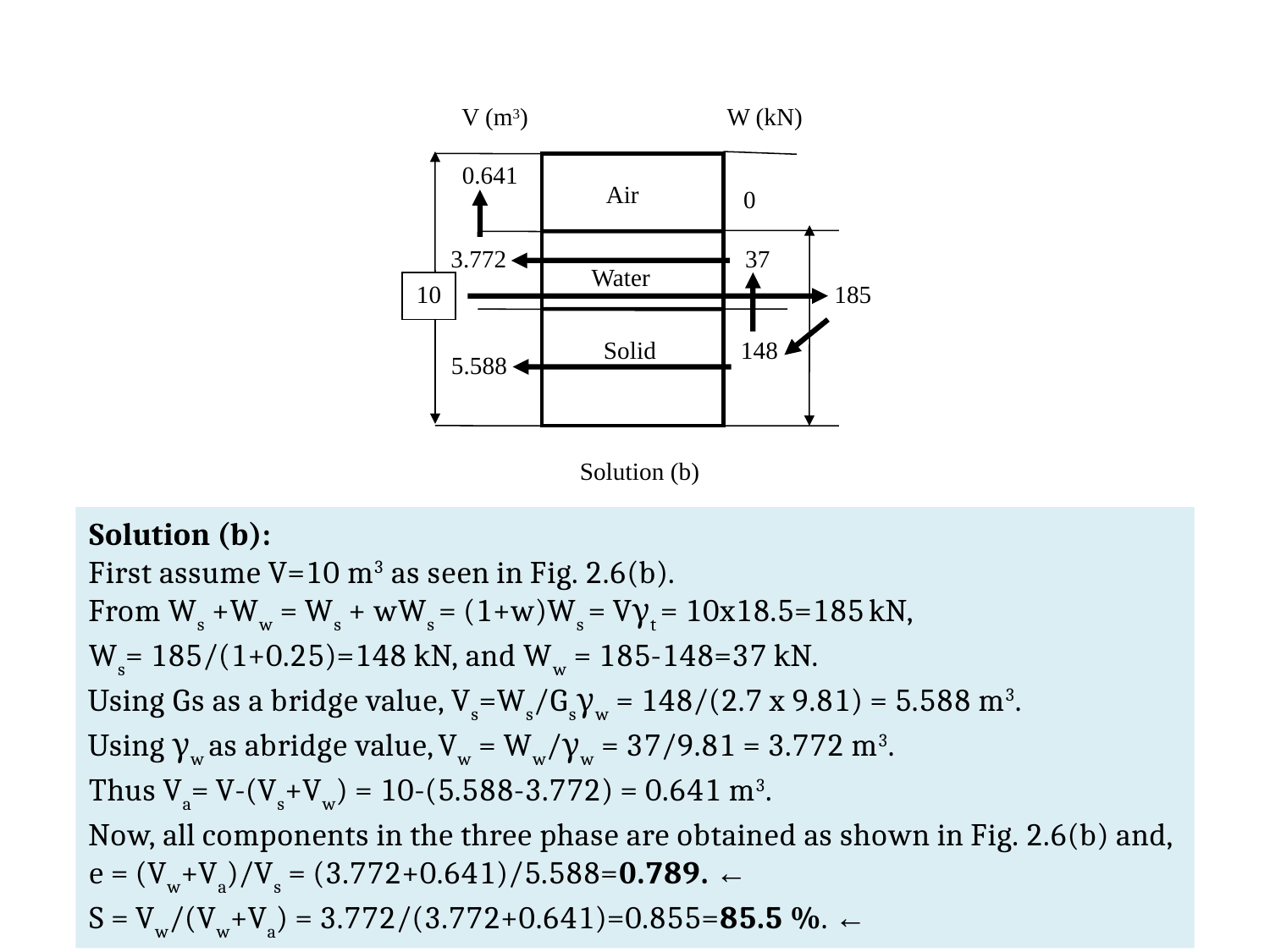

V (m3)
W (kN)

0.641
Air
0

3.772
37
Water

185
10

Solid
148
5.588

Solution (b)
Solution (b):
First assume V=10 m3 as seen in Fig. 2.6(b).
From Ws +Ww = Ws + wWs = (1+w)Ws = Vγt = 10x18.5=185 kN,
Ws= 185/(1+0.25)=148 kN, and Ww = 185-148=37 kN.
Using Gs as a bridge value, Vs=Ws/Gsγw = 148/(2.7 x 9.81) = 5.588 m3.
Using γw as abridge value, Vw = Ww/γw = 37/9.81 = 3.772 m3.
Thus Va= V-(Vs+Vw) = 10-(5.588-3.772) = 0.641 m3.
Now, all components in the three phase are obtained as shown in Fig. 2.6(b) and,
e = (Vw+Va)/Vs = (3.772+0.641)/5.588=0.789. ←
S = Vw/(Vw+Va) = 3.772/(3.772+0.641)=0.855=85.5 %. ←